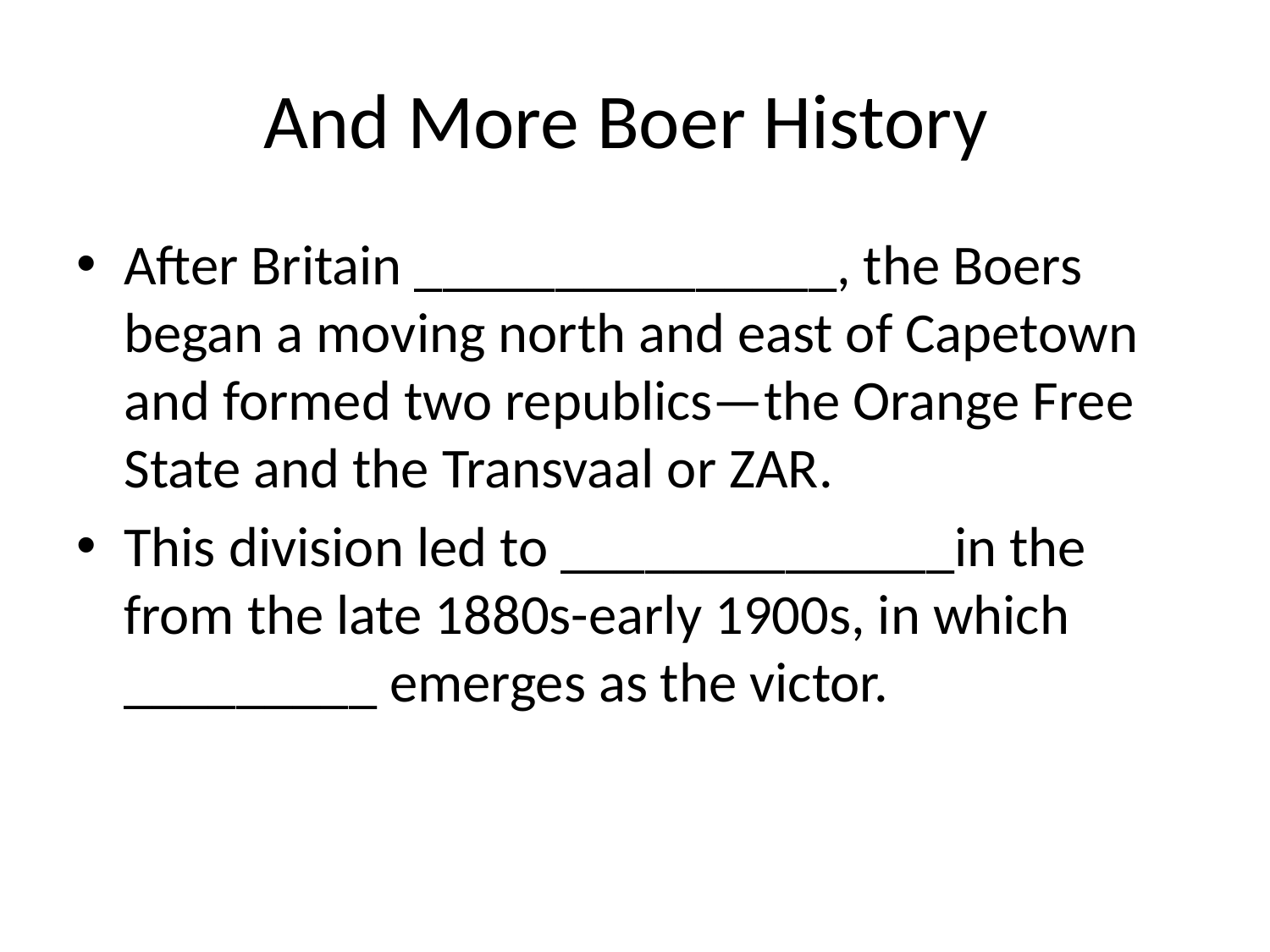

# And More Boer History
After Britain _______________, the Boers began a moving north and east of Capetown and formed two republics—the Orange Free State and the Transvaal or ZAR.
This division led to ______________in the from the late 1880s-early 1900s, in which _________ emerges as the victor.